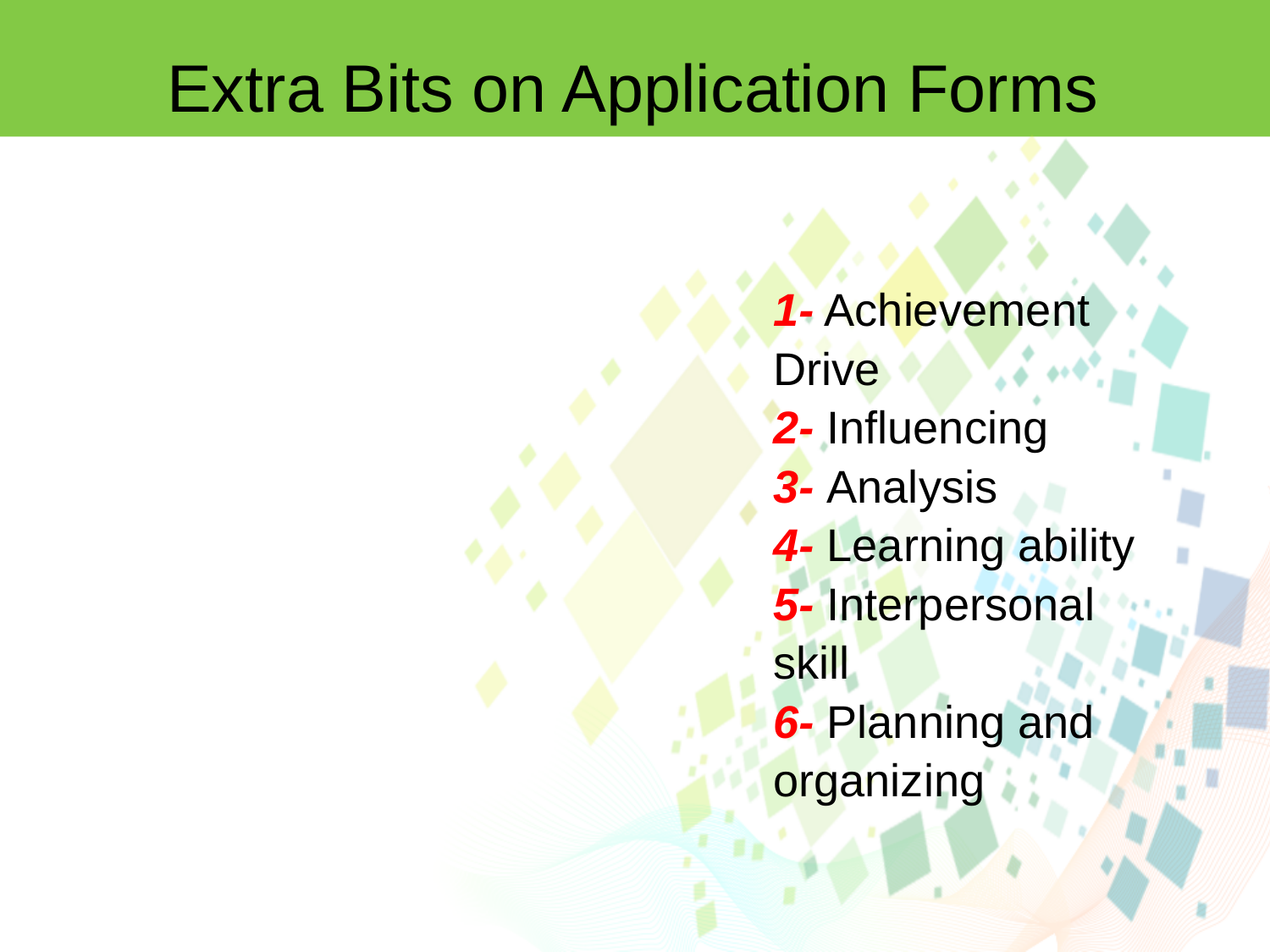

Extra Bits on Application Forms
1- Achievement Drive
2- Influencing
3- Analysis
4- Learning ability
5- Interpersonal skill
6- Planning and organizing